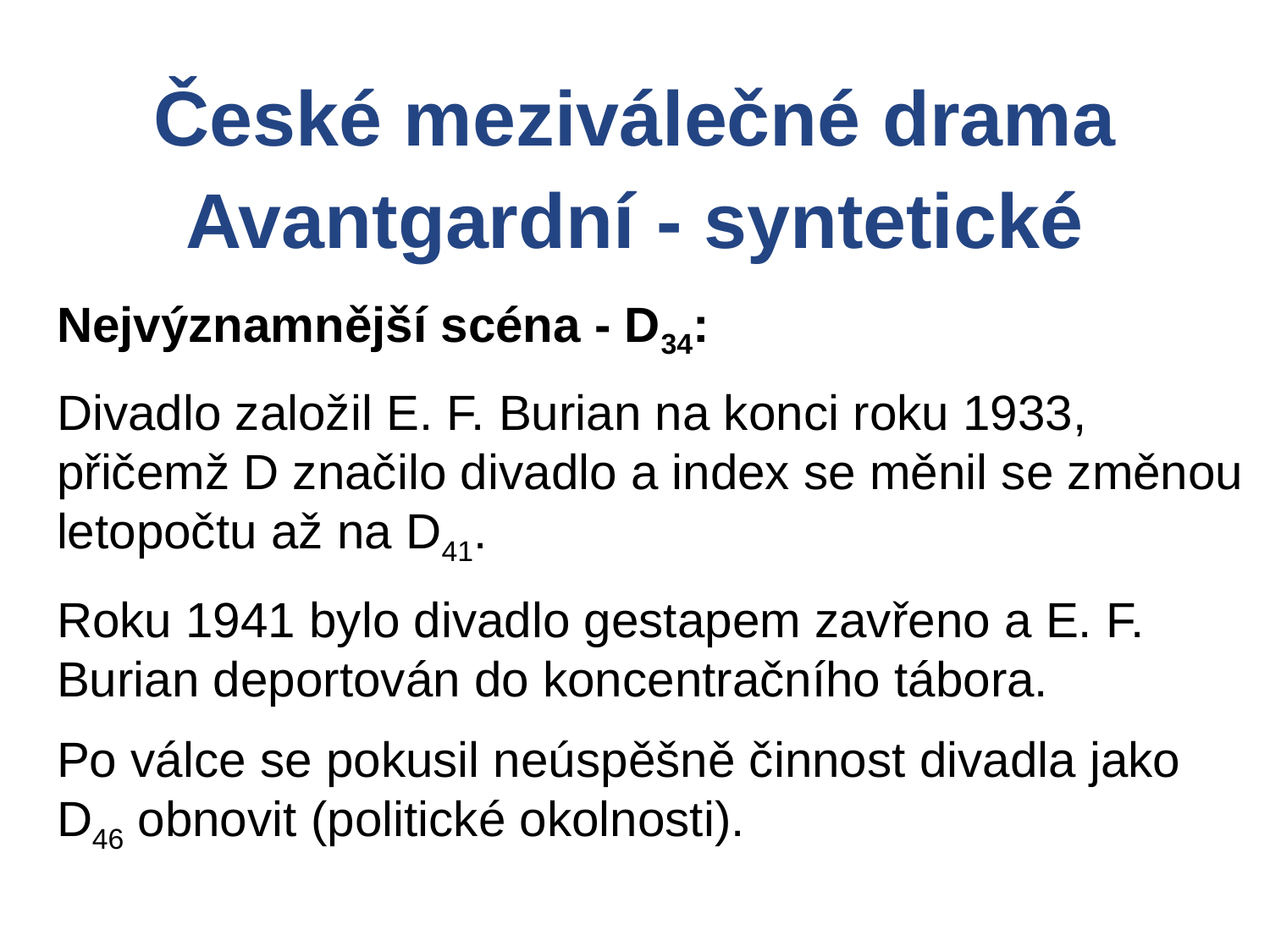

České meziválečné drama
Avantgardní - syntetické
Nejvýznamnější scéna - D34:
Divadlo založil E. F. Burian na konci roku 1933, přičemž D značilo divadlo a index se měnil se změnou letopočtu až na D41.
Roku 1941 bylo divadlo gestapem zavřeno a E. F. Burian deportován do koncentračního tábora.
Po válce se pokusil neúspěšně činnost divadla jako D46 obnovit (politické okolnosti).